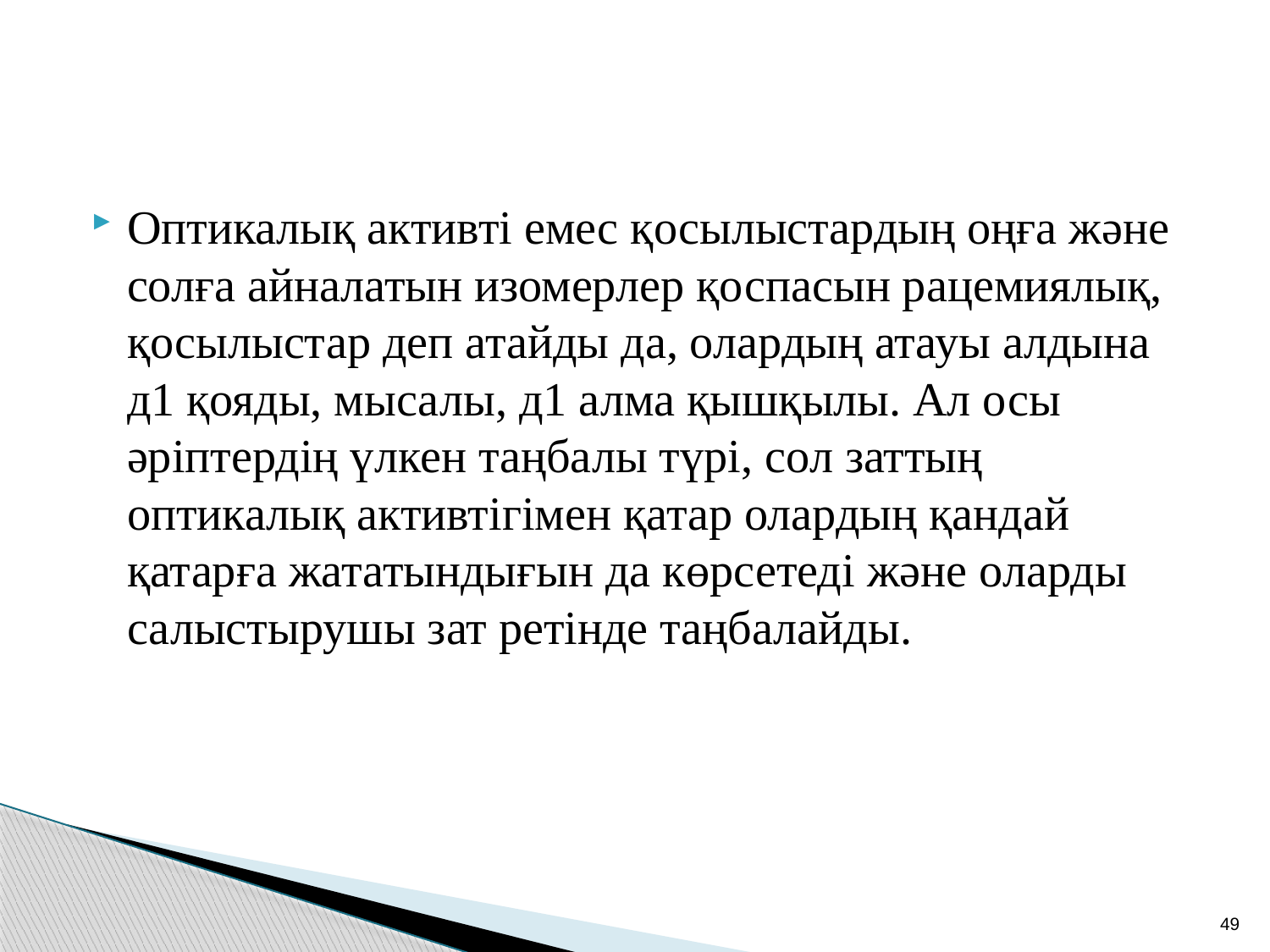

Оптикалық активті емес қосылыстардың оңға және солға айналатын изомерлер қоспасын рацемиялық, қосылыстар деп атайды да, олардың атауы алдына д1 қояды, мысалы, д1 алма қышқылы. Ал осы әріптердің үлкен таңбалы түрі, сол заттың оптикалық активтігімен қатар олардың қандай қатарға жататындығын да көрсетеді және оларды салыстырушы зат ретінде таңбалайды.
49